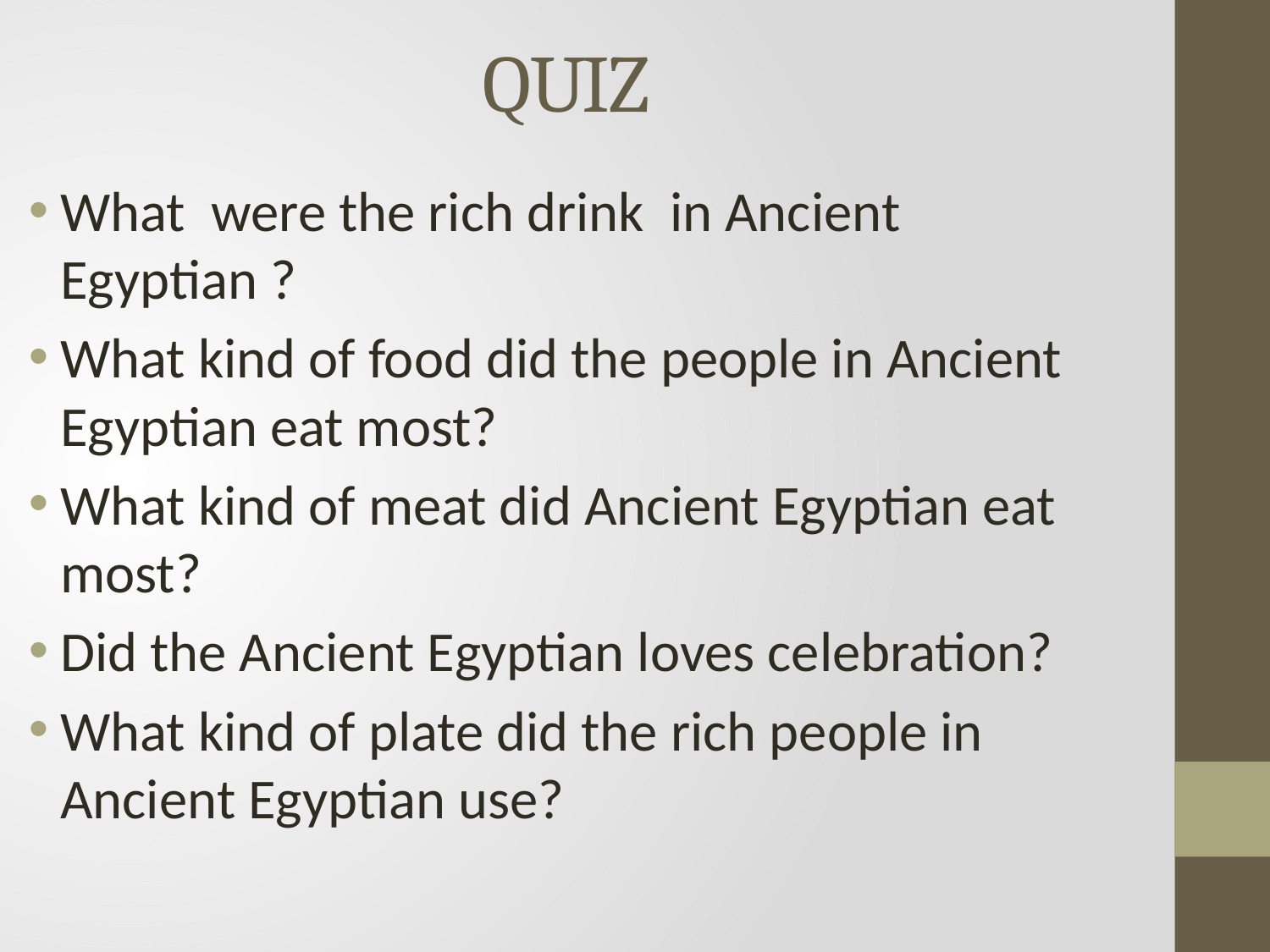

# QUIZ
What  were the rich drink  in Ancient Egyptian ?
What kind of food did the people in Ancient Egyptian eat most?
What kind of meat did Ancient Egyptian eat most?
Did the Ancient Egyptian loves celebration?
What kind of plate did the rich people in Ancient Egyptian use?